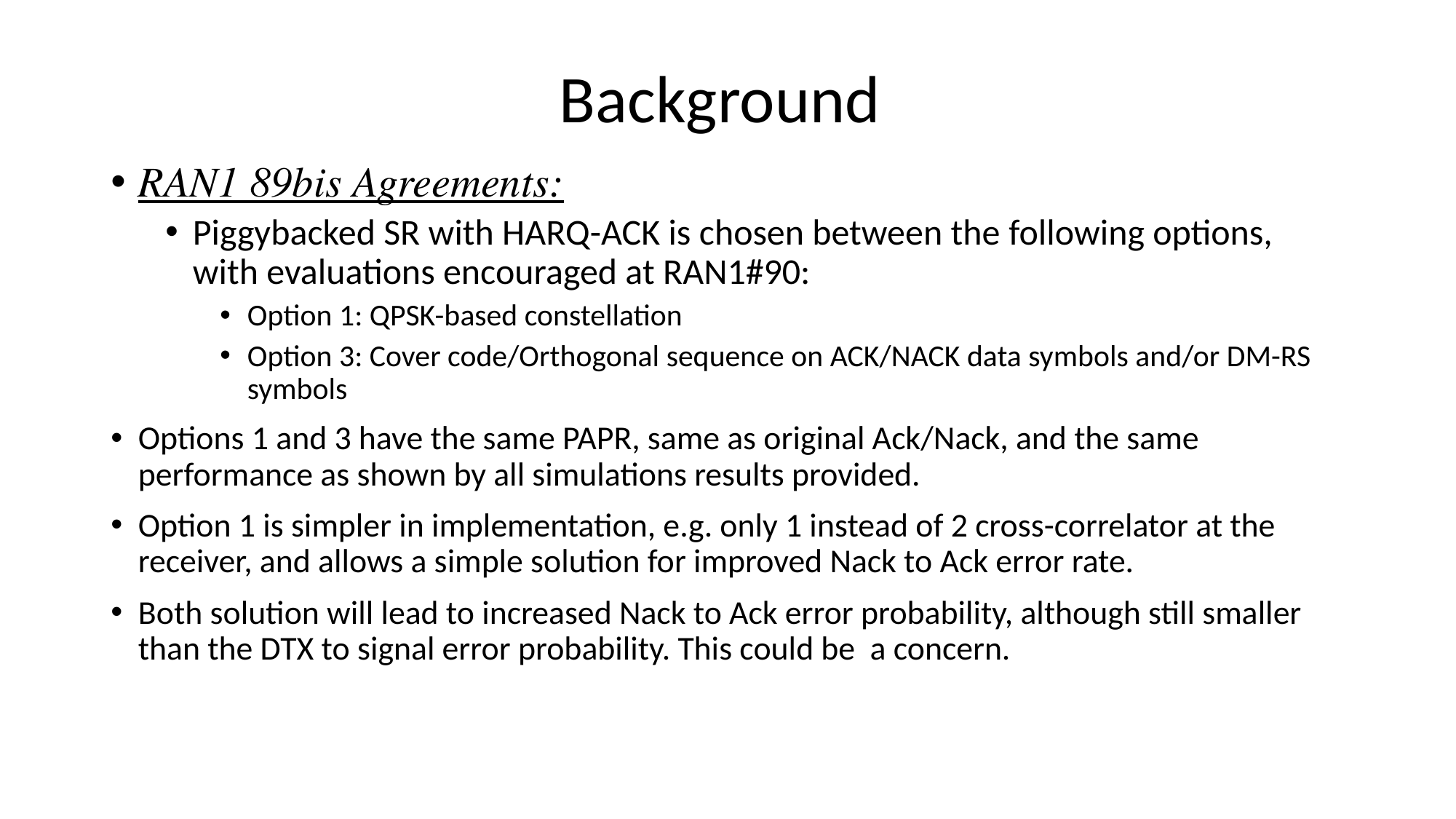

# Background
RAN1 89bis Agreements:
Piggybacked SR with HARQ-ACK is chosen between the following options, with evaluations encouraged at RAN1#90:
Option 1: QPSK-based constellation
Option 3: Cover code/Orthogonal sequence on ACK/NACK data symbols and/or DM-RS symbols
Options 1 and 3 have the same PAPR, same as original Ack/Nack, and the same performance as shown by all simulations results provided.
Option 1 is simpler in implementation, e.g. only 1 instead of 2 cross-correlator at the receiver, and allows a simple solution for improved Nack to Ack error rate.
Both solution will lead to increased Nack to Ack error probability, although still smaller than the DTX to signal error probability. This could be  a concern.